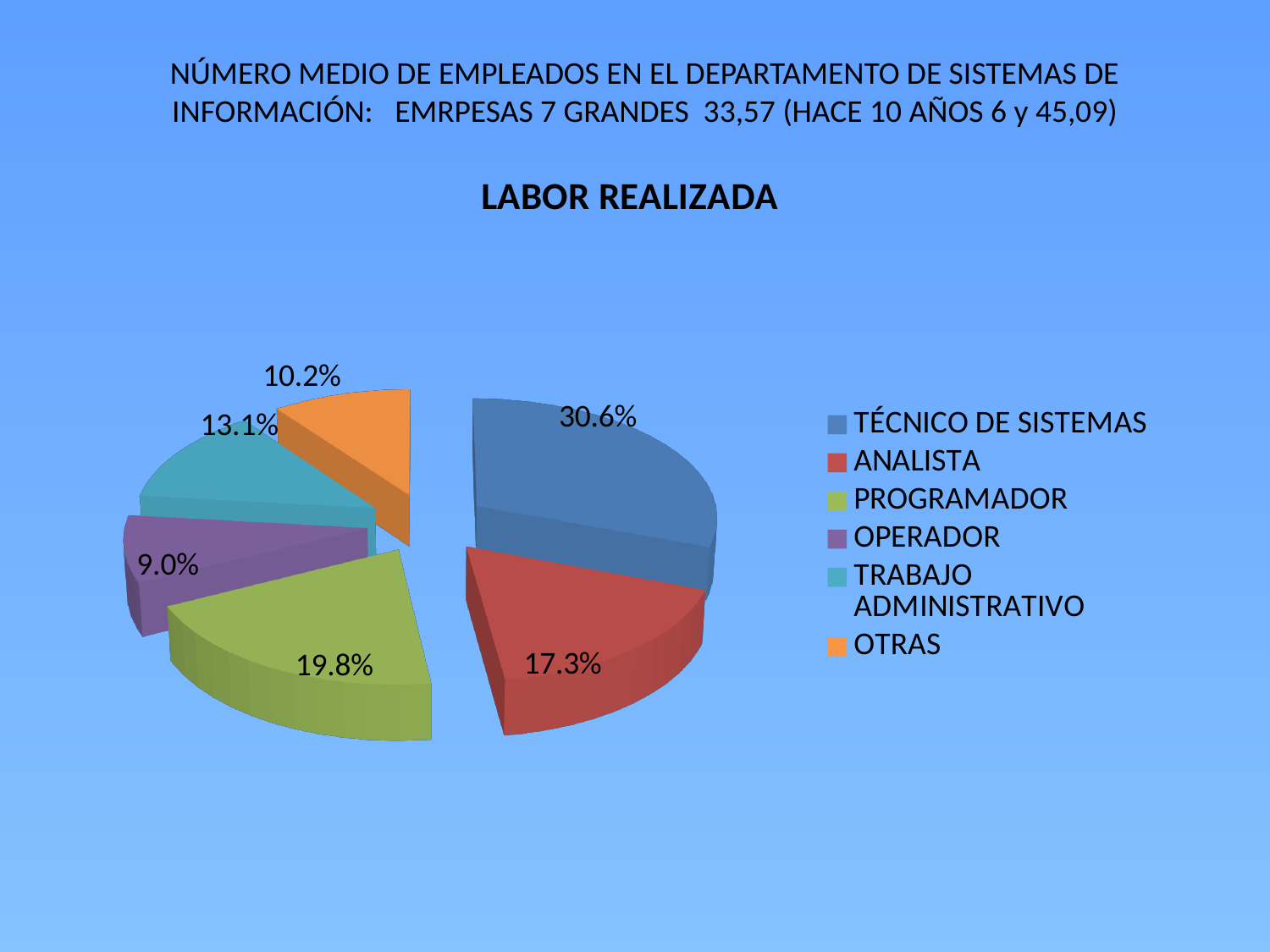

NÚMERO MEDIO DE EMPLEADOS EN EL DEPARTAMENTO DE SISTEMAS DE INFORMACIÓN:   EMRPESAS 7 GRANDES  33,57 (HACE 10 AÑOS 6 y 45,09)

[unsupported chart]